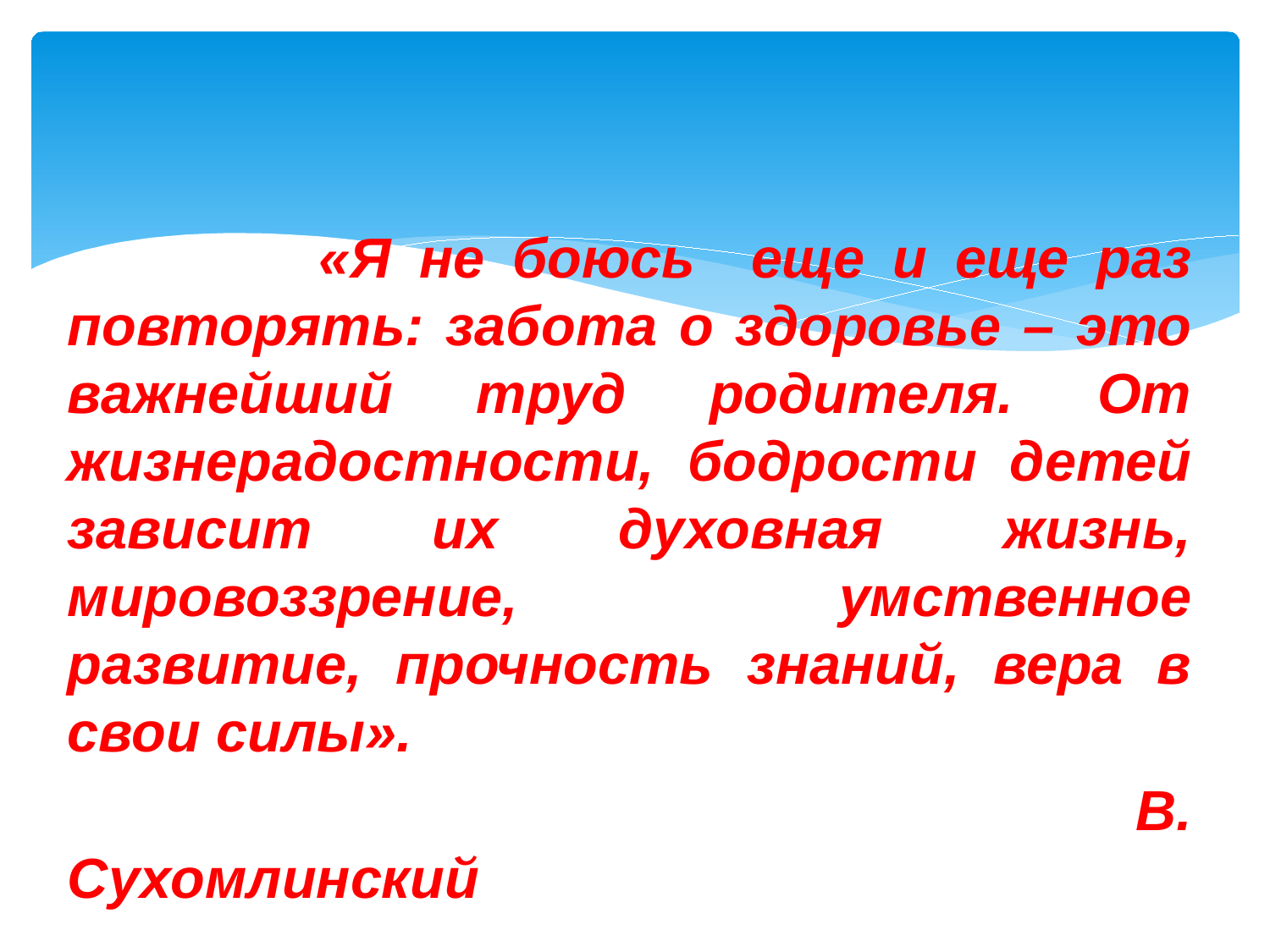

«Я не боюсь  еще и еще раз повторять: забота о здоровье – это важнейший труд родителя. От жизнерадостности, бодрости детей зависит их духовная жизнь, мировоззрение, умственное развитие, прочность знаний, вера в свои силы».
                                                        В. Сухомлинский